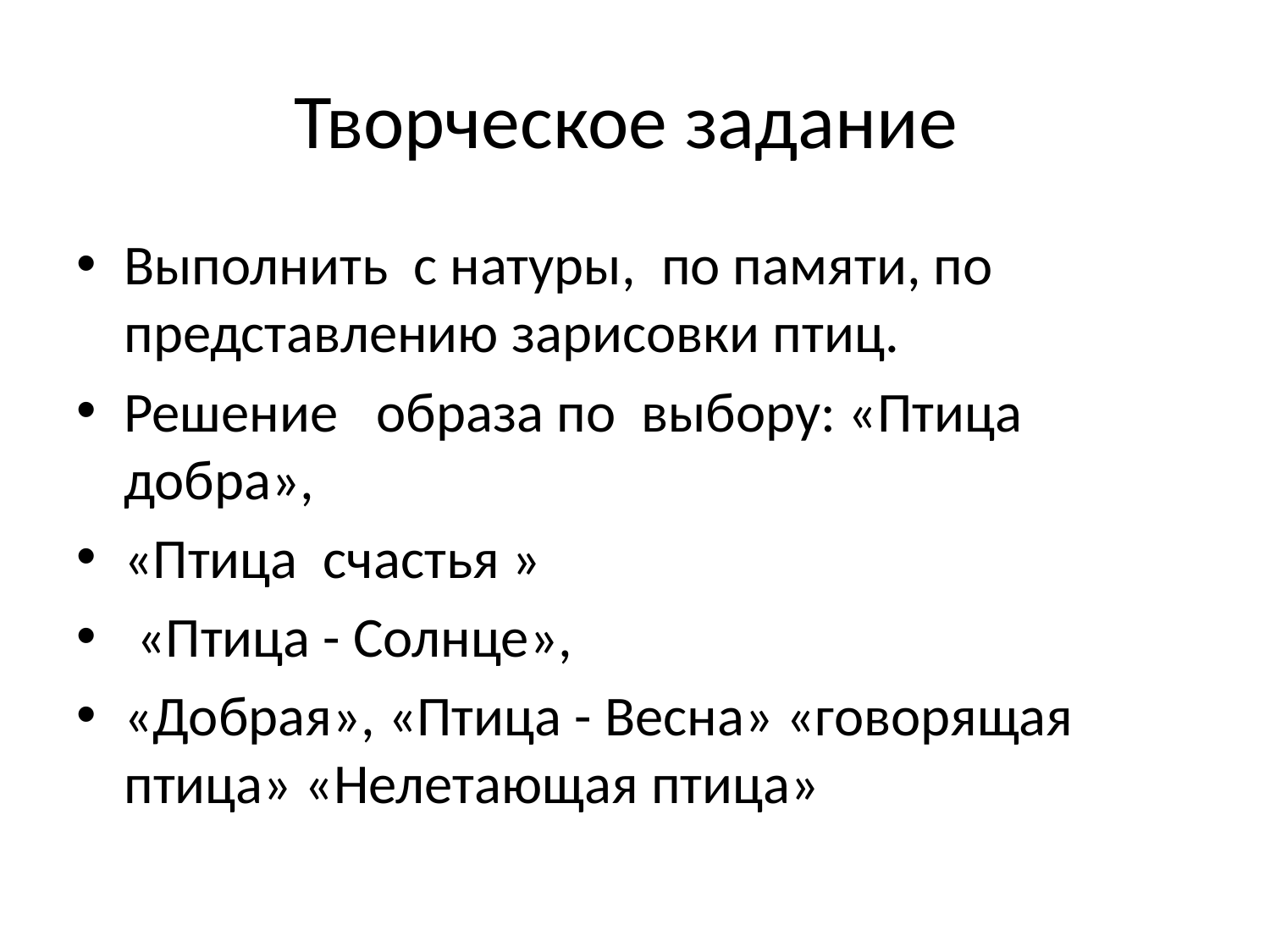

# Творческое задание
Выполнить  с натуры,  по памяти, по представлению зарисовки птиц.
Решение   образа по  выбору: «Птица добра»,
«Птица  счастья »
 «Птица - Солнце»,
«Добрая», «Птица - Весна» «говорящая птица» «Нелетающая птица»